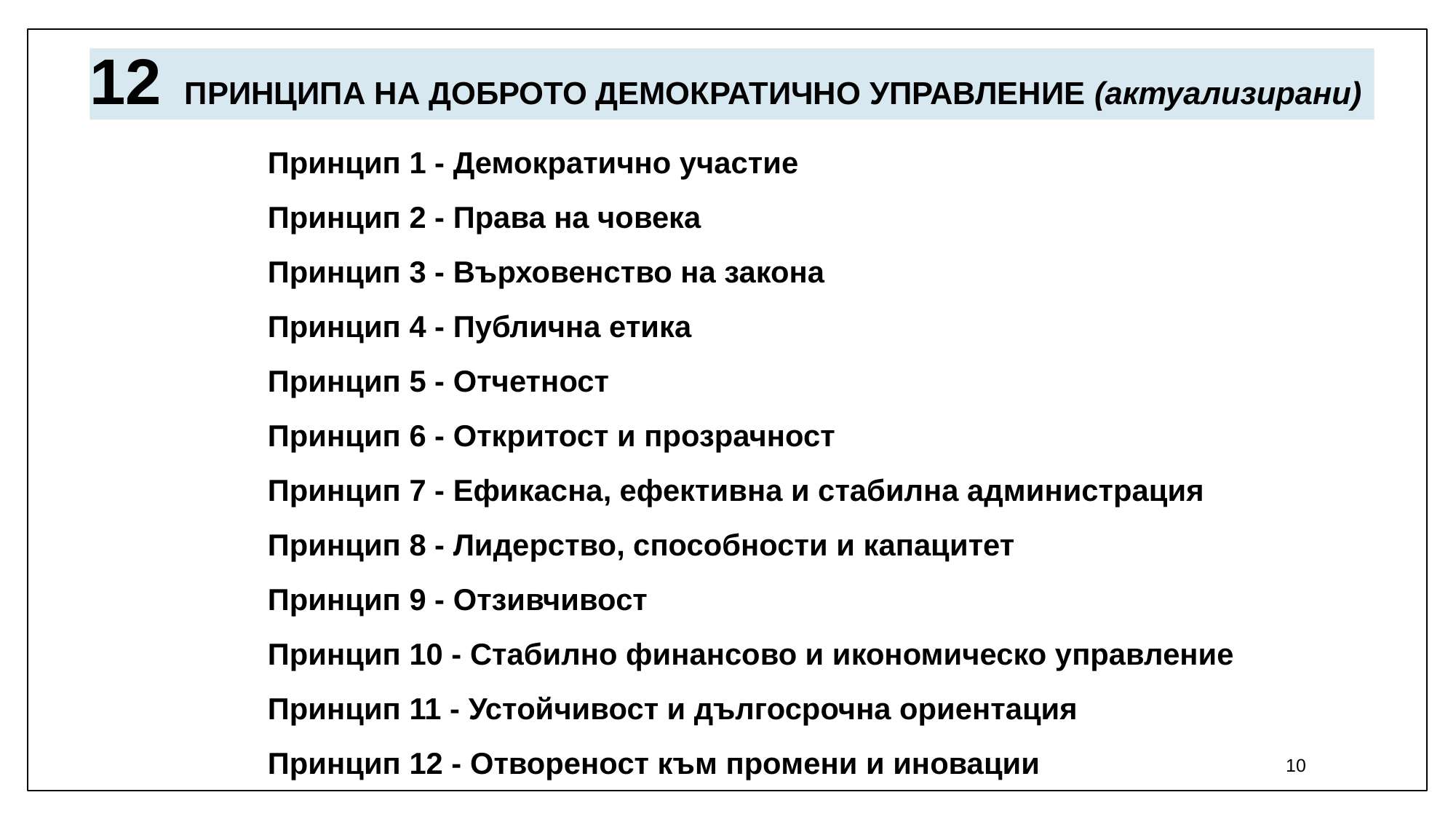

# 12 	ПРИНЦИПА НА ДОБРОТО ДЕМОКРАТИЧНО УПРАВЛЕНИЕ (актуализирани)
Принцип 1 - Демократично участие
Принцип 2 - Права на човека
Принцип 3 - Върховенство на закона
Принцип 4 - Публична етика
Принцип 5 - Отчетност
Принцип 6 - Откритост и прозрачност
Принцип 7 - Ефикасна, ефективна и стабилна администрация
Принцип 8 - Лидерство, способности и капацитет
Принцип 9 - Отзивчивост
Принцип 10 - Стабилно финансово и икономическо управление
Принцип 11 - Устойчивост и дългосрочна ориентация
Принцип 12 - Отвореност към промени и иновации
10